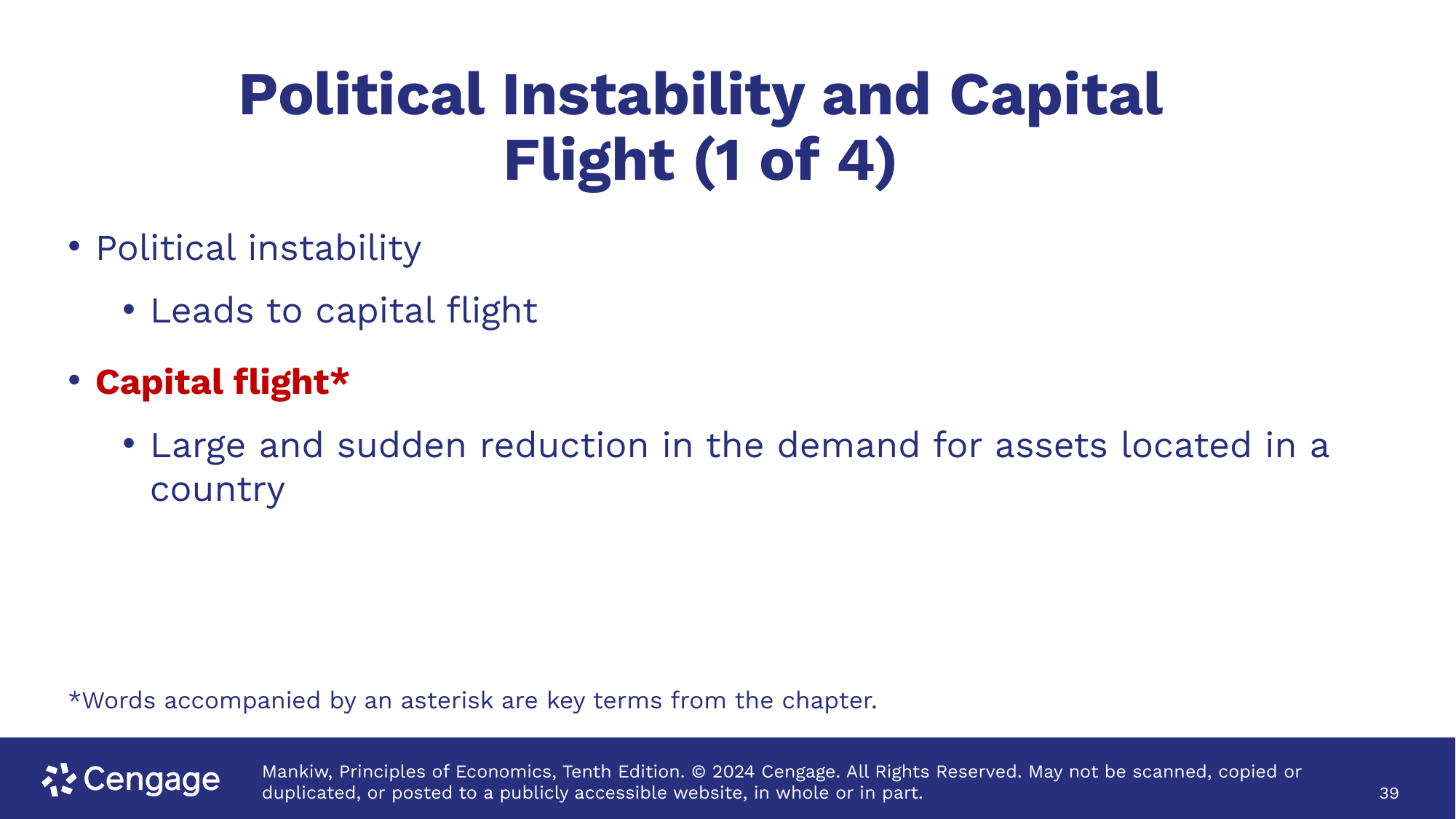

# Political Instability and Capital Flight (1 of 4)
Political instability
Leads to capital flight
Capital flight*
Large and sudden reduction in the demand for assets located in a country
*Words accompanied by an asterisk are key terms from the chapter.